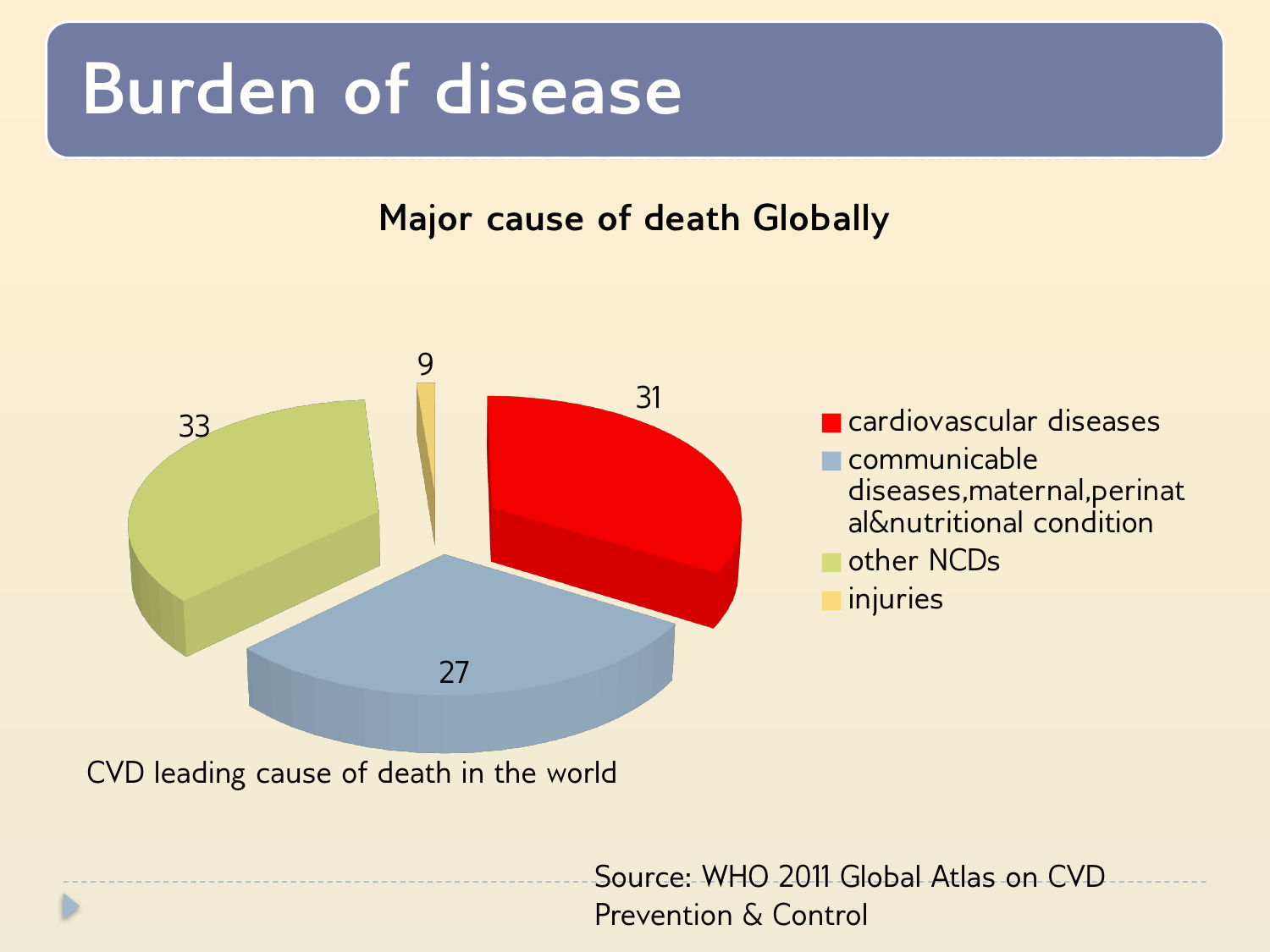

Burden of disease

[unsupported chart]

CVD leading cause of death in the world
Source: WHO 2011 Global Atlas on CVD Prevention & Control